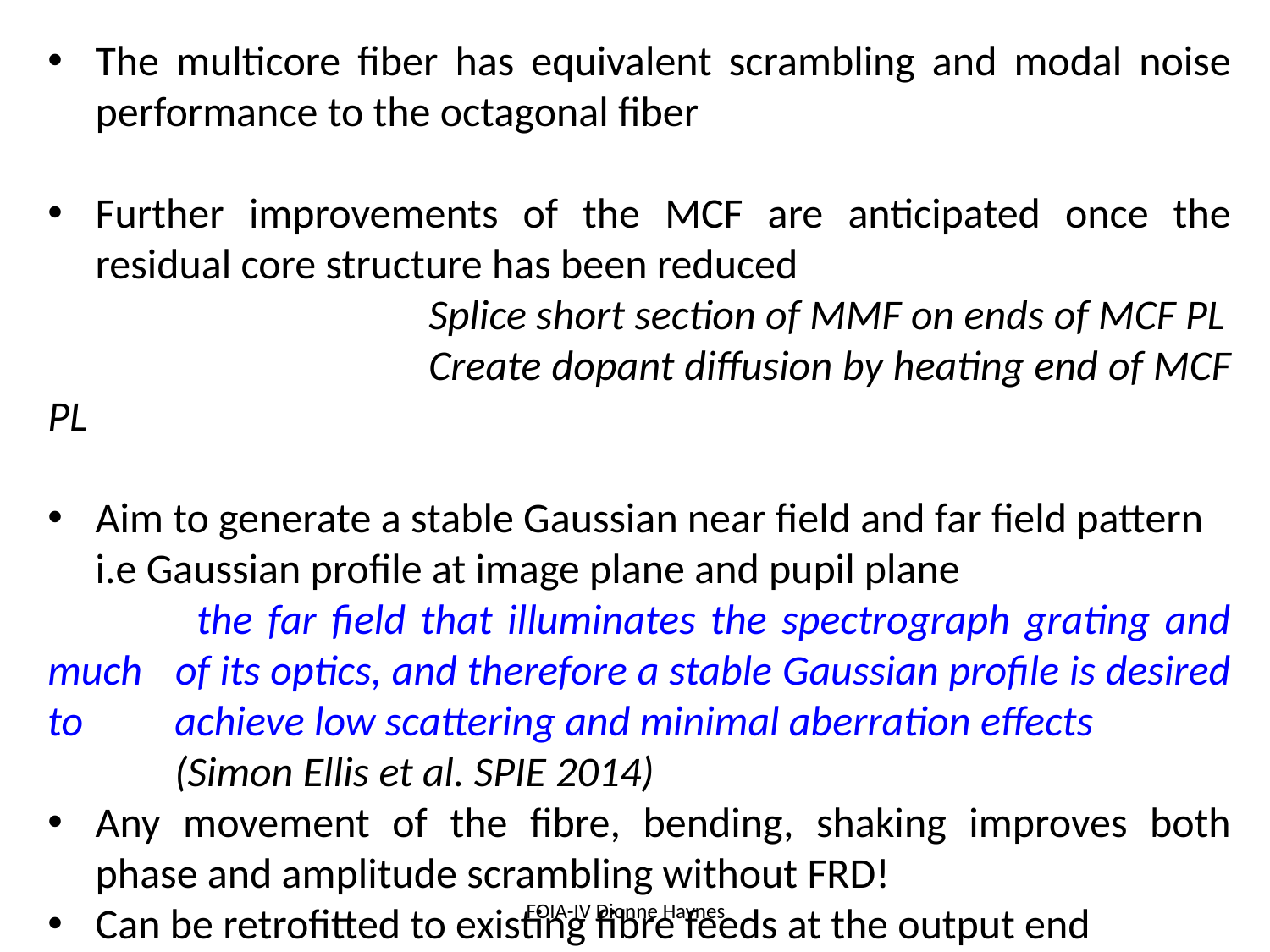

The multicore fiber has equivalent scrambling and modal noise performance to the octagonal fiber

Further improvements of the MCF are anticipated once the residual core structure has been reduced
			Splice short section of MMF on ends of MCF PL
			Create dopant diffusion by heating end of MCF PL

Aim to generate a stable Gaussian near field and far field pattern
     i.e Gaussian profile at image plane and pupil plane
    	the far field that illuminates the spectrograph grating and much 	of its optics, and therefore a stable Gaussian profile is desired to 	achieve low scattering and minimal aberration effects
	(Simon Ellis et al. SPIE 2014)
Any movement of the fibre, bending, shaking improves both phase and amplitude scrambling without FRD!
Can be retrofitted to existing fibre feeds at the output end

FOIA-IV Dionne Haynes